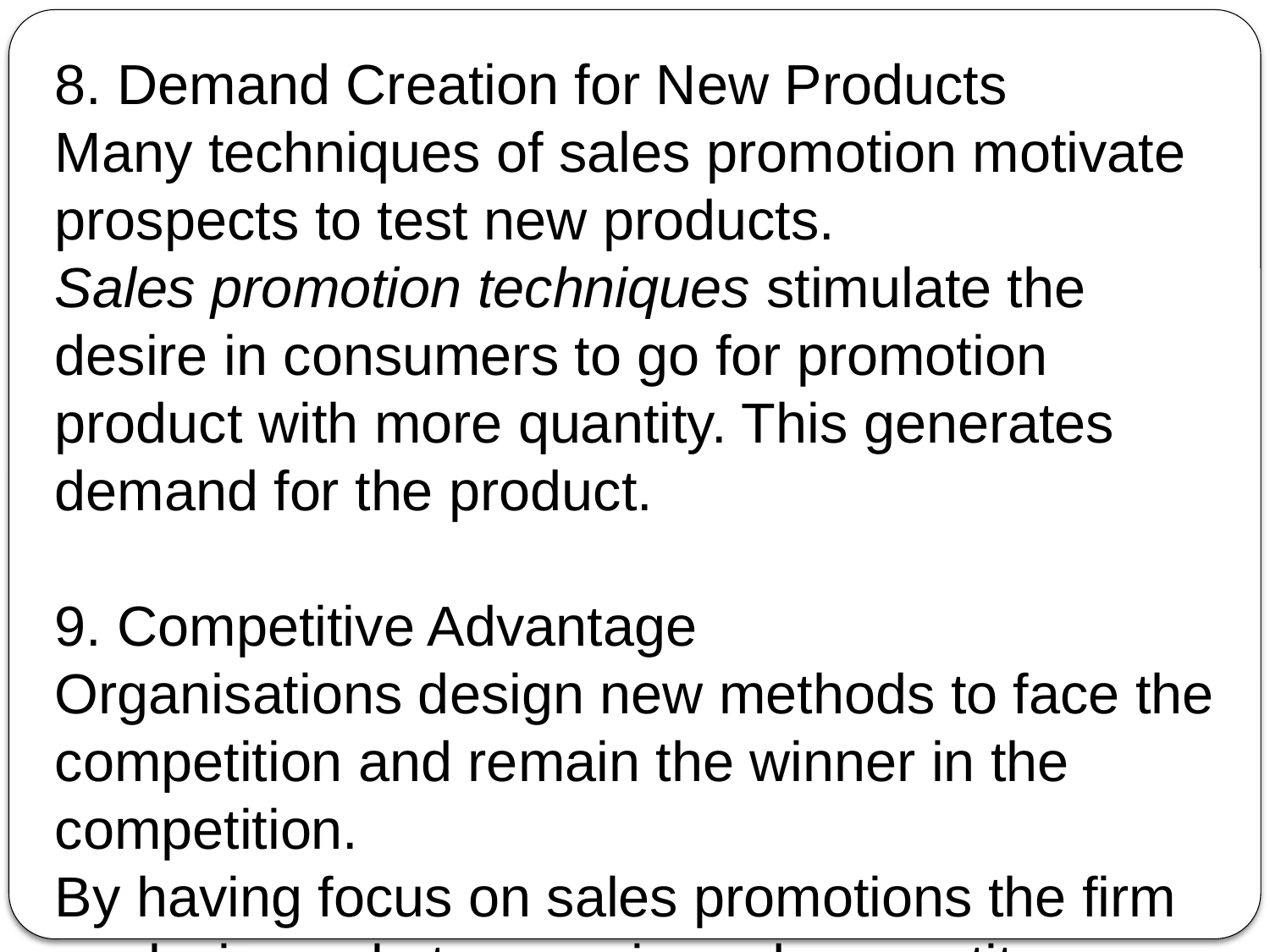

8. Demand Creation for New Products
Many techniques of sales promotion motivate prospects to test new products.
Sales promotion techniques stimulate the desire in consumers to go for promotion product with more quantity. This generates demand for the product.

9. Competitive Advantage
Organisations design new methods to face the competition and remain the winner in the competition.
By having focus on sales promotions the firm analysis market scenario and competitors move and accordingly prepare itself.